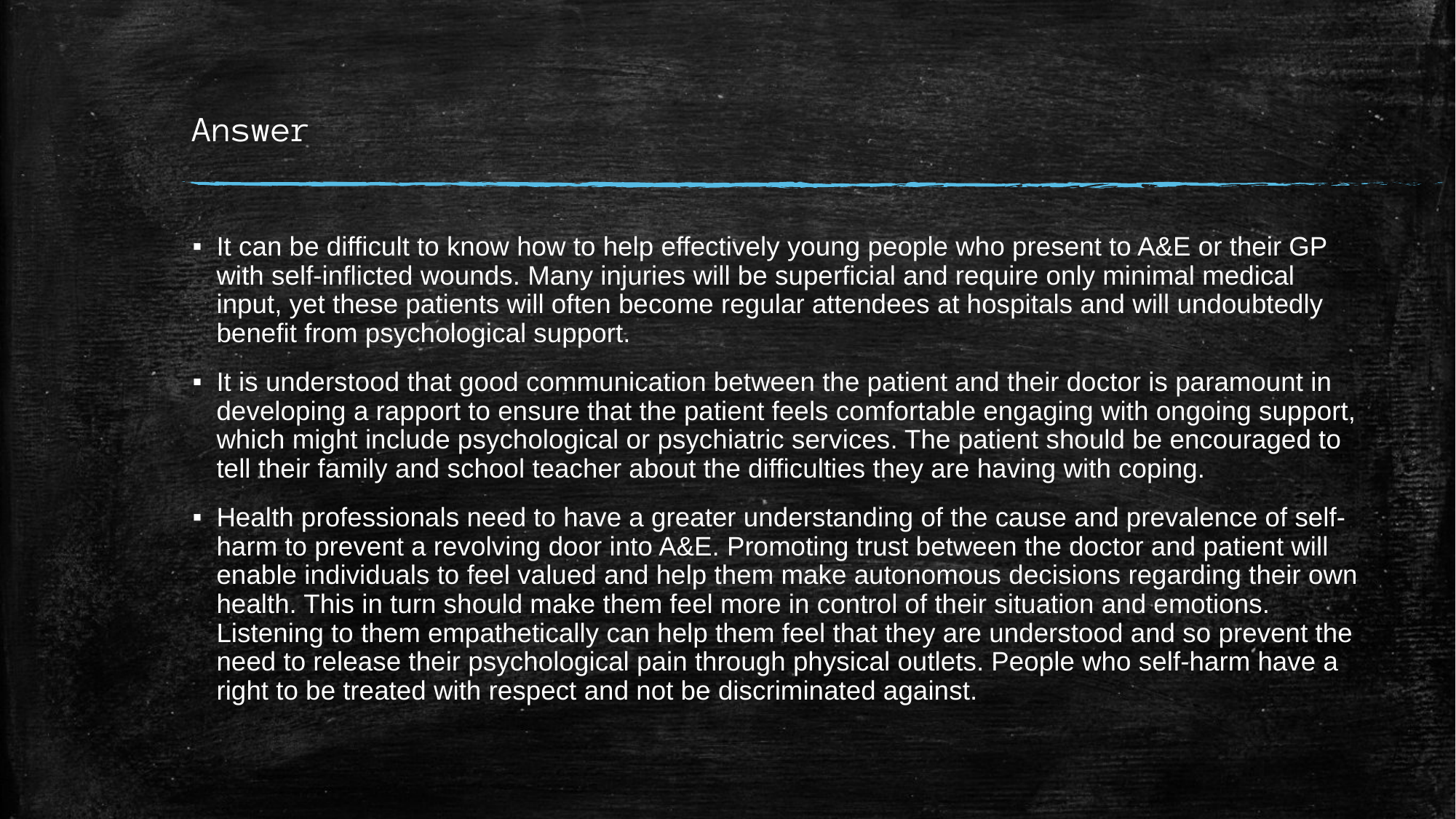

# Answer
It can be difficult to know how to help effectively young people who present to A&E or their GP with self-inflicted wounds. Many injuries will be superficial and require only minimal medical input, yet these patients will often become regular attendees at hospitals and will undoubtedly benefit from psychological support.
It is understood that good communication between the patient and their doctor is paramount in developing a rapport to ensure that the patient feels comfortable engaging with ongoing support, which might include psychological or psychiatric services. The patient should be encouraged to tell their family and school teacher about the difficulties they are having with coping.
Health professionals need to have a greater understanding of the cause and prevalence of self-harm to prevent a revolving door into A&E. Promoting trust between the doctor and patient will enable individuals to feel valued and help them make autonomous decisions regarding their own health. This in turn should make them feel more in control of their situation and emotions. Listening to them empathetically can help them feel that they are understood and so prevent the need to release their psychological pain through physical outlets. People who self-harm have a right to be treated with respect and not be discriminated against.